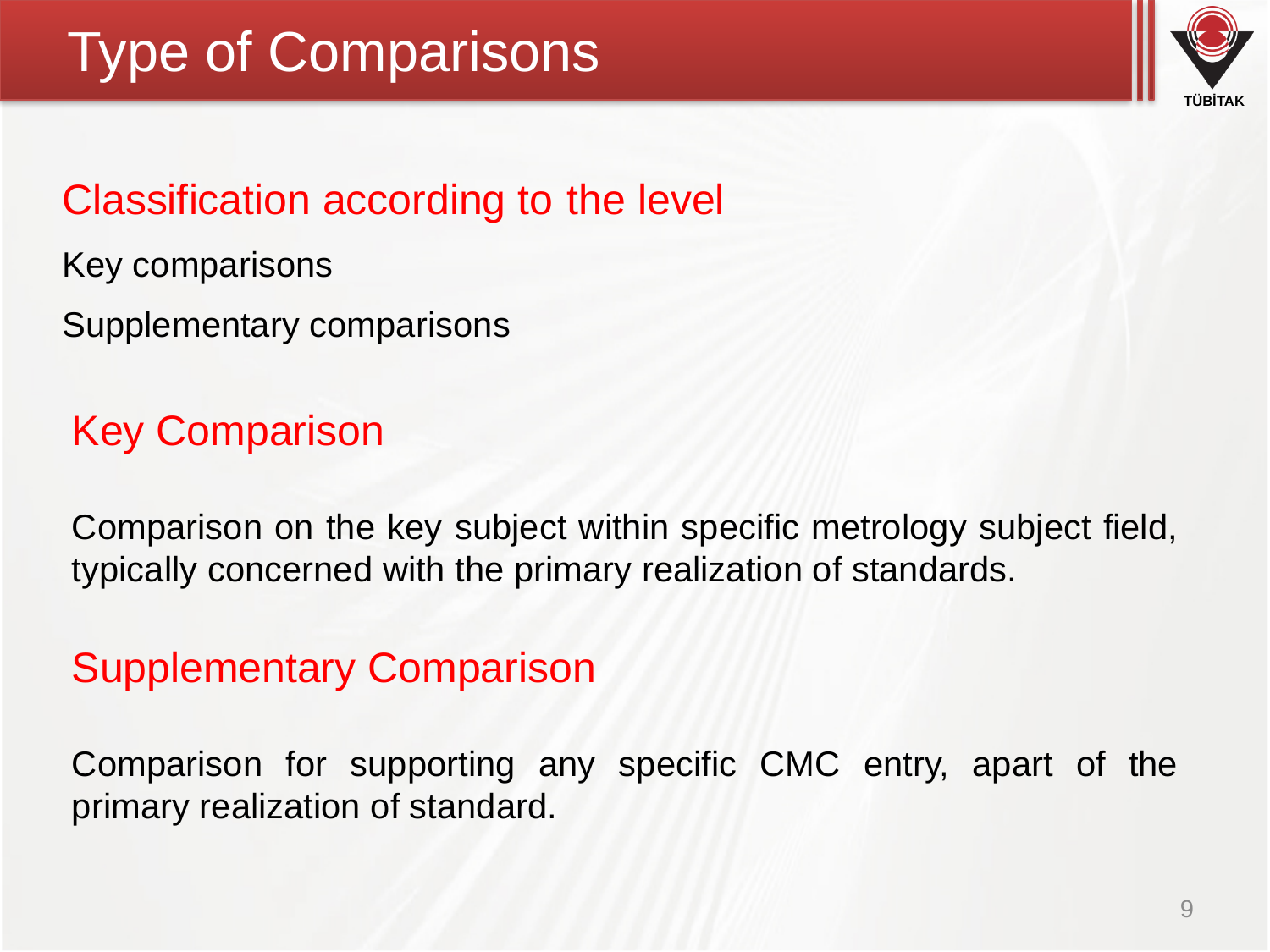

# Type of Comparisons
Classification according to the level
Key comparisons
Supplementary comparisons
Key Comparison

Comparison on the key subject within specific metrology subject field, typically concerned with the primary realization of standards.

Supplementary Comparison

Comparison for supporting any specific CMC entry, apart of the primary realization of standard.

9